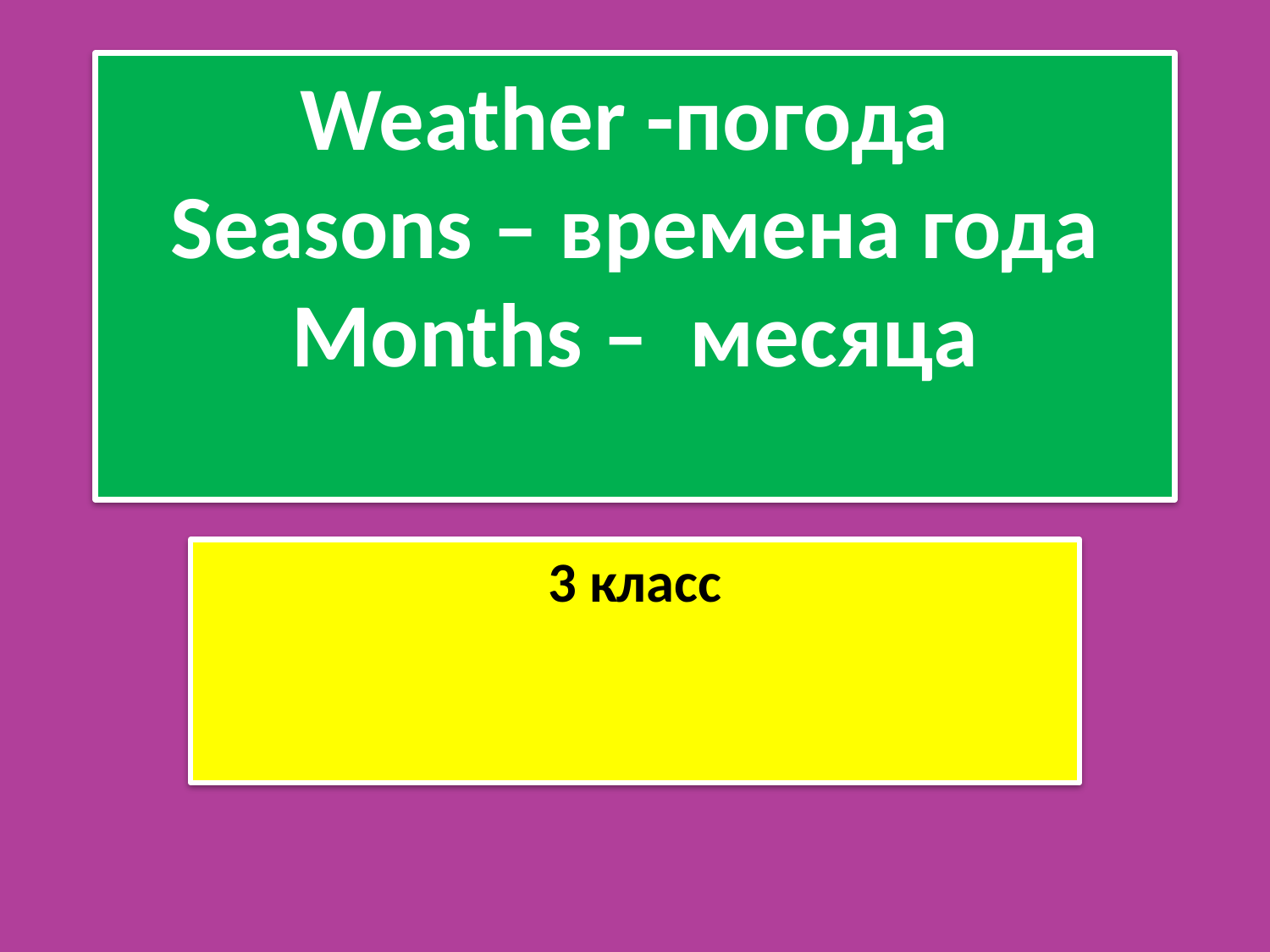

# Weather -погода Seasons – времена года Months –  месяца
3 класс